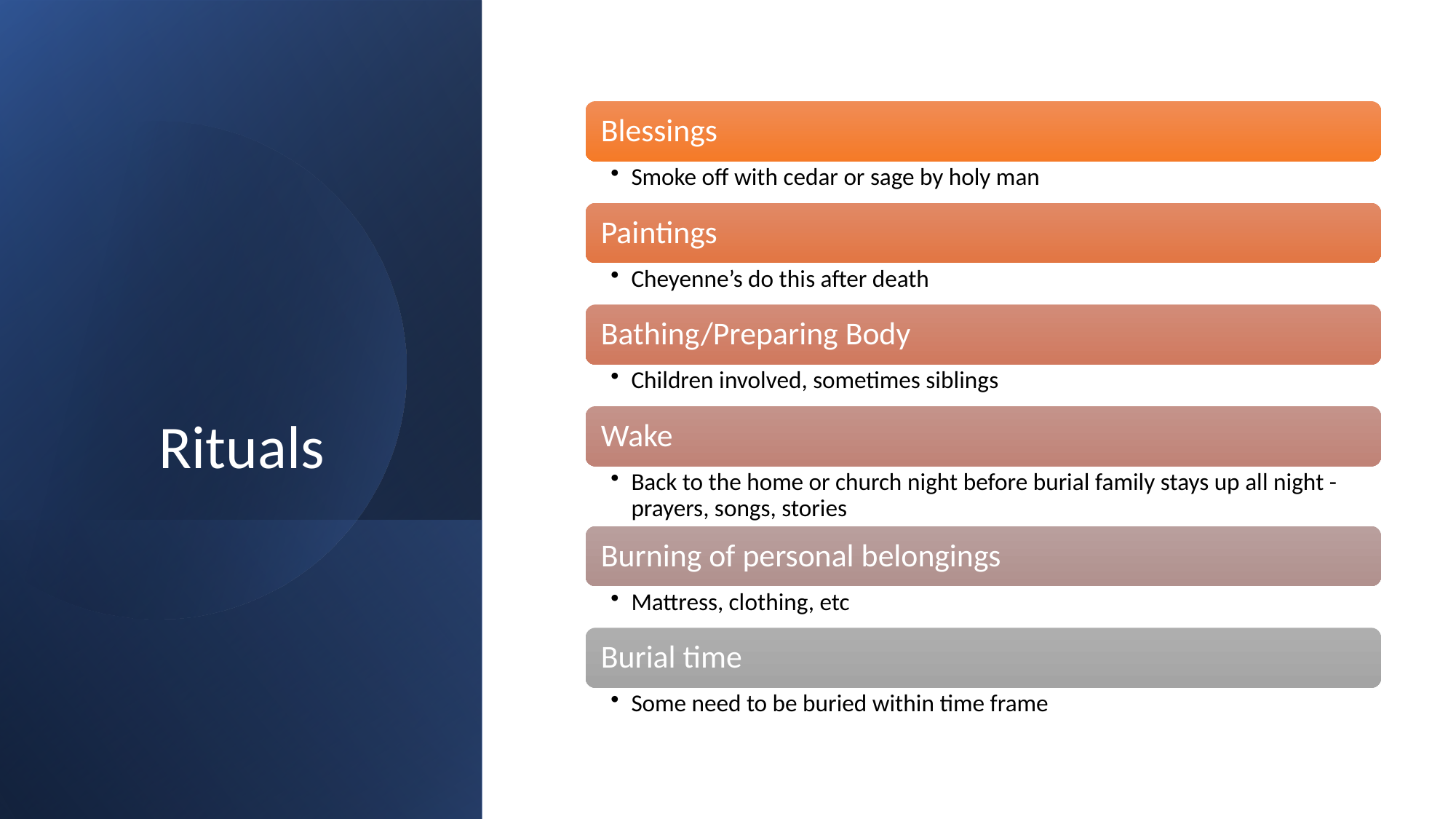

Blessings
Smoke off with cedar or sage by holy man
Paintings
Cheyenne’s do this after death
Bathing/Preparing Body
Children involved, sometimes siblings
Wake
Back to the home or church night before burial family stays up all night - prayers, songs, stories
Burning of personal belongings
Mattress, clothing, etc
Burial time
Some need to be buried within time frame

# Rituals